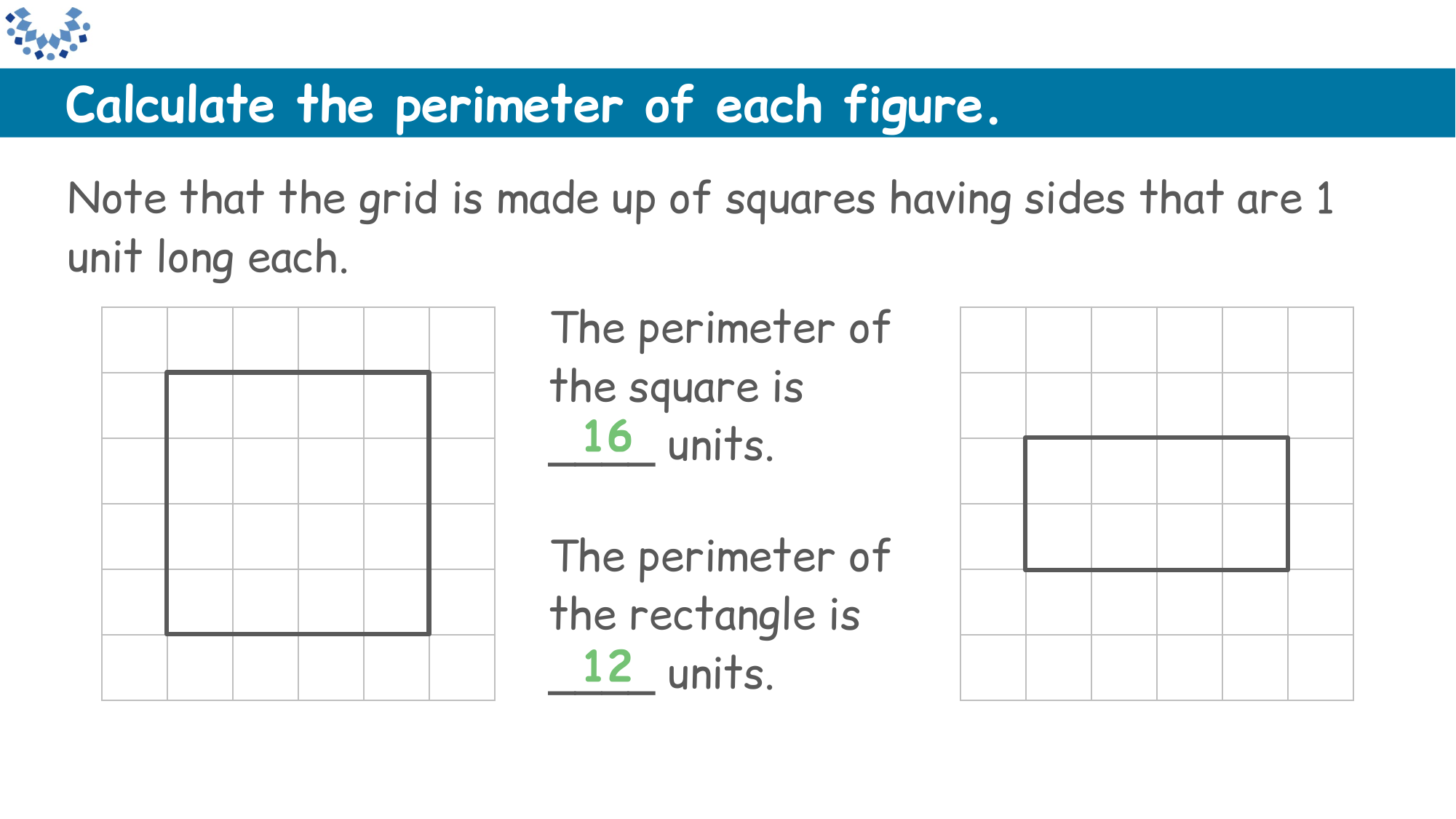

Calculate the perimeter of each figure.
Note that the grid is made up of squares having sides that are 1 unit long each.
The perimeter of the square is ____ units.
|  |  |  |  |  |  |
| --- | --- | --- | --- | --- | --- |
|  |  |  |  |  |  |
|  |  |  |  |  |  |
|  |  |  |  |  |  |
|  |  |  |  |  |  |
|  |  |  |  |  |  |
|  |  |  |  |  |  |
| --- | --- | --- | --- | --- | --- |
|  |  |  |  |  |  |
|  |  |  |  |  |  |
|  |  |  |  |  |  |
|  |  |  |  |  |  |
|  |  |  |  |  |  |

16

The perimeter of the rectangle is ____ units.
12